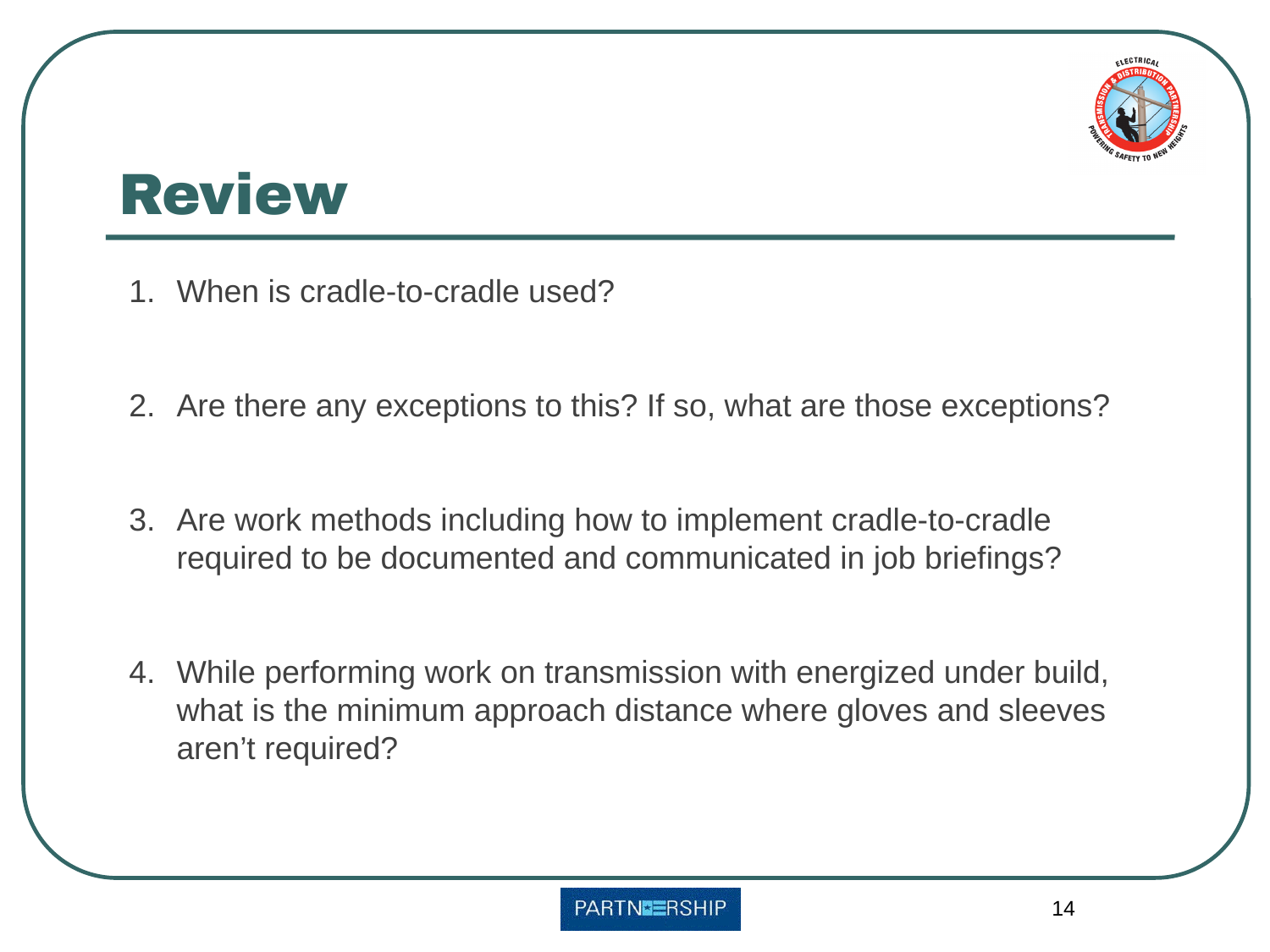

# Review

When is cradle-to-cradle used?

Are there any exceptions to this? If so, what are those exceptions?

Are work methods including how to implement cradle-to-cradle required to be documented and communicated in job briefings?

While performing work on transmission with energized under build, what is the minimum approach distance where gloves and sleeves aren’t required?
14